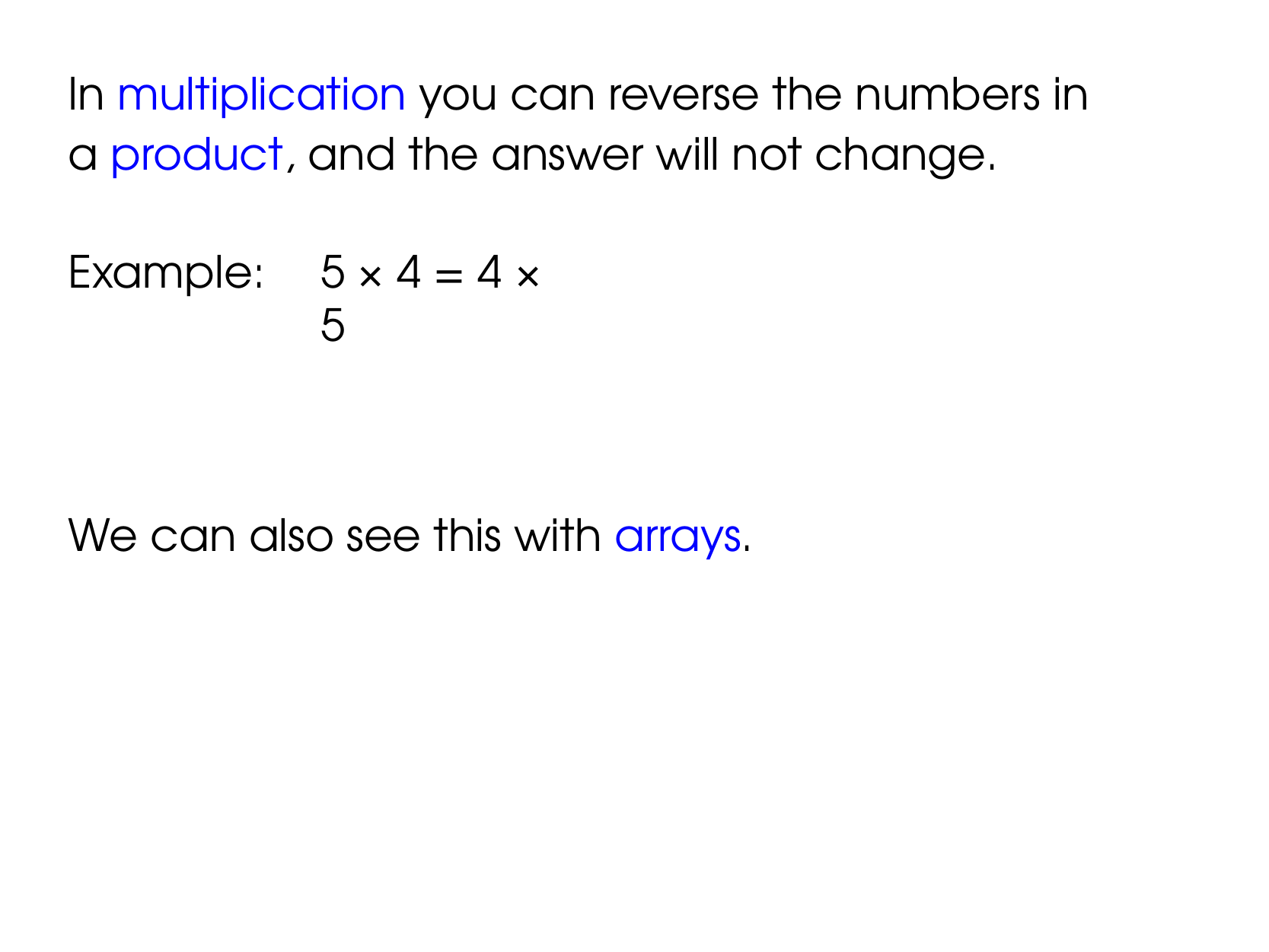

In multiplication you can reverse the numbers in a product, and the answer will not change.
Example:
5 × 4 = 4 × 5
We can also see this with arrays.